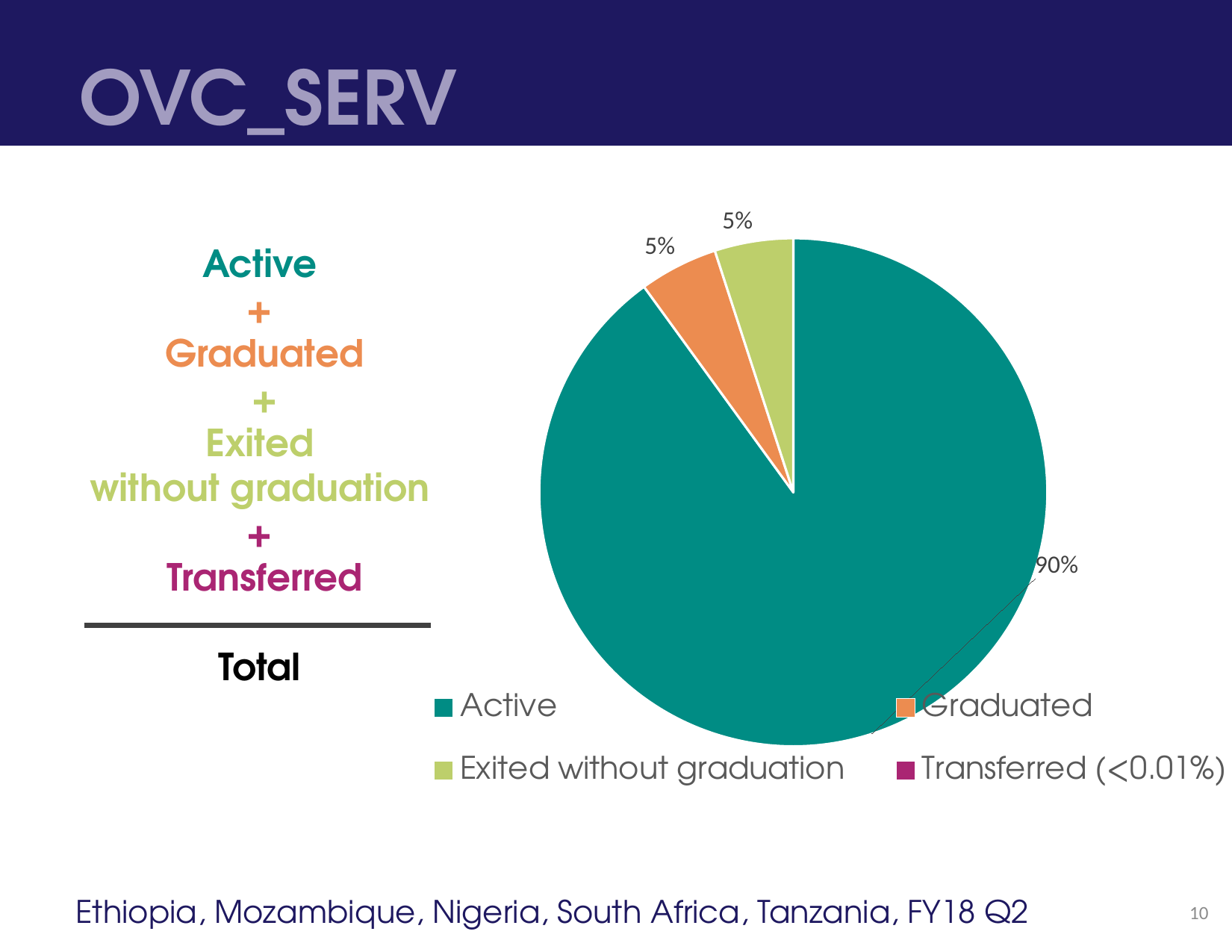

# OVC_SERV

### Chart

| Category | Sales |
|---|---|
| Active | 0.9 |
| Graduated | 0.05 |
| Exited without graduation | 0.05 |
| Transferred (<0.01%) | 0.0 |
Active
+
Graduated
+
Exited
without graduation
+
Transferred

Total

Ethiopia, Mozambique, Nigeria, South Africa, Tanzania, FY18 Q2
10